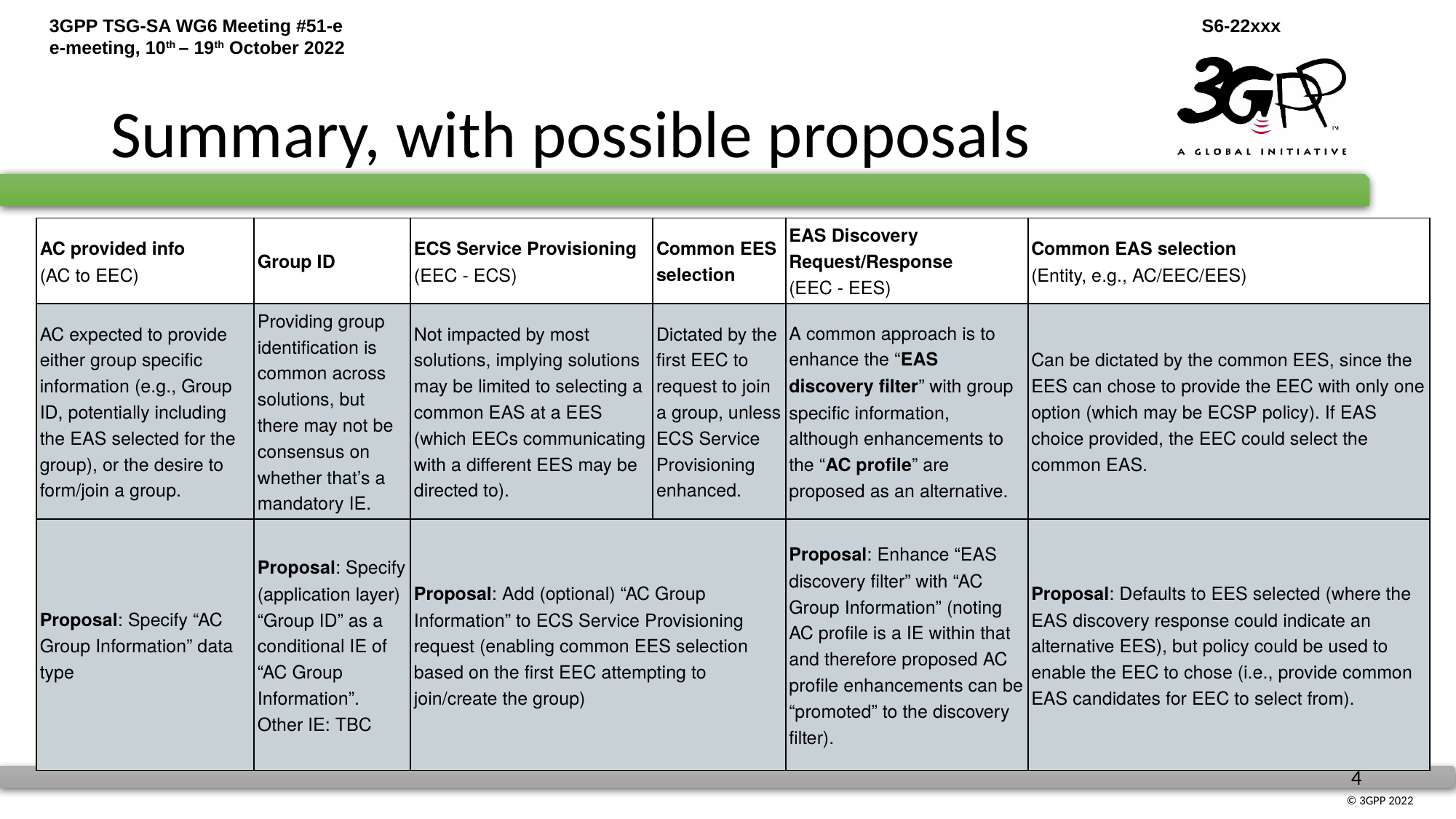

# Summary, with possible proposals
| AC provided info (AC to EEC) | Group ID | ECS Service Provisioning (EEC - ECS) | Common EES selection | EAS Discovery Request/Response  (EEC - EES) | Common EAS selection (Entity, e.g., AC/EEC/EES) |
| --- | --- | --- | --- | --- | --- |
| AC expected to provide either group specific information (e.g., Group ID, potentially including the EAS selected for the group), or the desire to form/join a group. | Providing group identification is common across solutions, but there may not be consensus on whether that’s a mandatory IE. | Not impacted by most solutions, implying solutions may be limited to selecting a common EAS at a EES (which EECs communicating with a different EES may be directed to). | Dictated by the first EEC to request to join a group, unless ECS Service Provisioning enhanced. | A common approach is to enhance the “EAS discovery filter” with group specific information, although enhancements to the “AC profile” are proposed as an alternative. | Can be dictated by the common EES, since the EES can chose to provide the EEC with only one option (which may be ECSP policy). If EAS choice provided, the EEC could select the common EAS. |
| Proposal: Specify “AC Group Information” data type | Proposal: Specify (application layer) “Group ID” as a conditional IE of “AC Group Information”. Other IE: TBC | Proposal: Add (optional) “AC Group Information” to ECS Service Provisioning request (enabling common EES selection based on the first EEC attempting to join/create the group) |  | Proposal: Enhance “EAS discovery filter” with “AC Group Information” (noting AC profile is a IE within that and therefore proposed AC profile enhancements can be “promoted” to the discovery filter). | Proposal: Defaults to EES selected (where the EAS discovery response could indicate an alternative EES), but policy could be used to enable the EEC to chose (i.e., provide common EAS candidates for EEC to select from). |